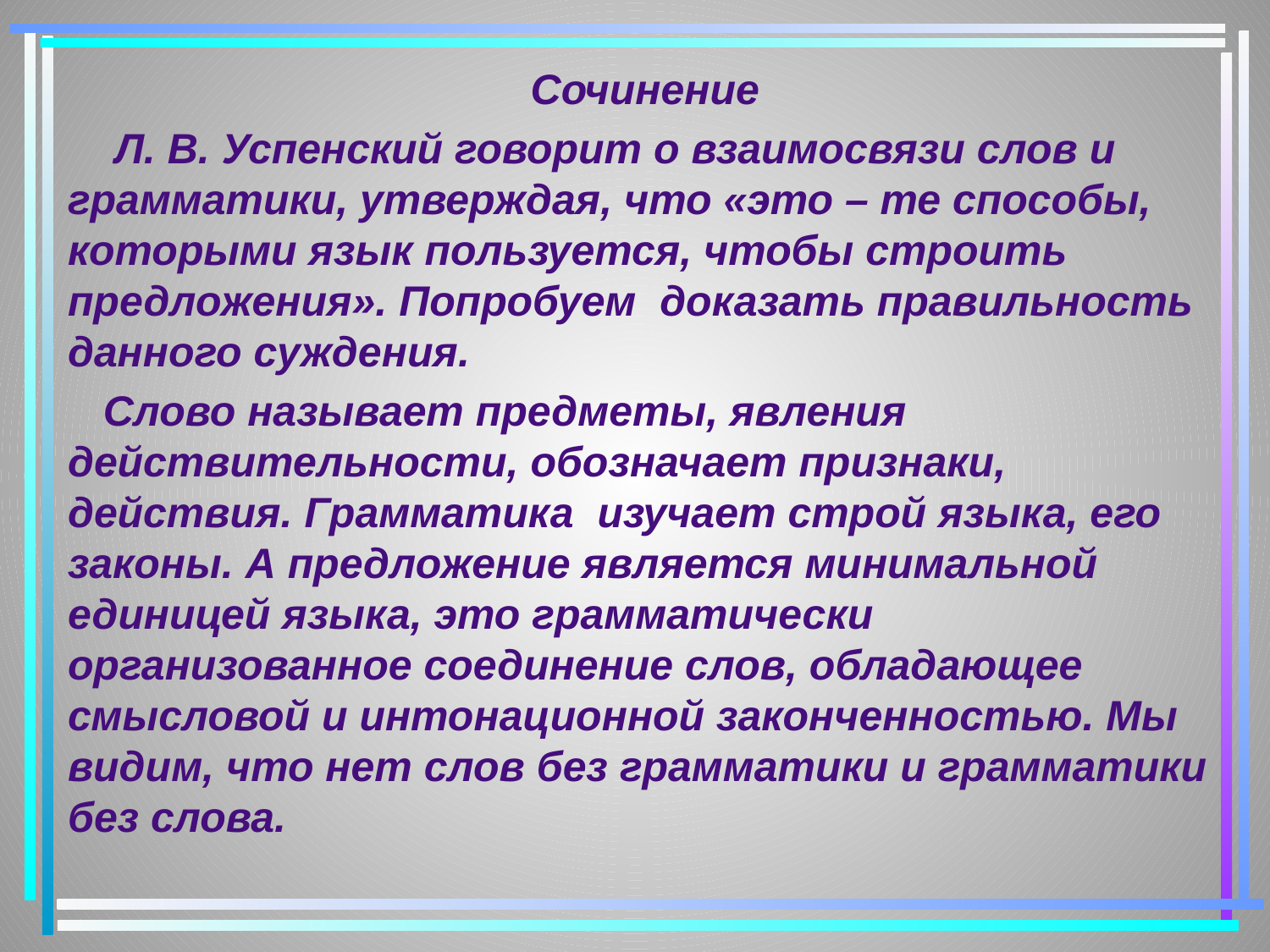

Сочинение
    Л. В. Успенский говорит о взаимосвязи слов и грамматики, утверждая, что «это – те способы, которыми язык пользуется, чтобы строить предложения». Попробуем  доказать правильность данного суждения.
   Слово называет предметы, явления действительности, обозначает признаки, действия. Грамматика  изучает строй языка, его законы. А предложение является минимальной единицей языка, это грамматически организованное соединение слов, обладающее смысловой и интонационной законченностью. Мы видим, что нет слов без грамматики и грамматики без слова.